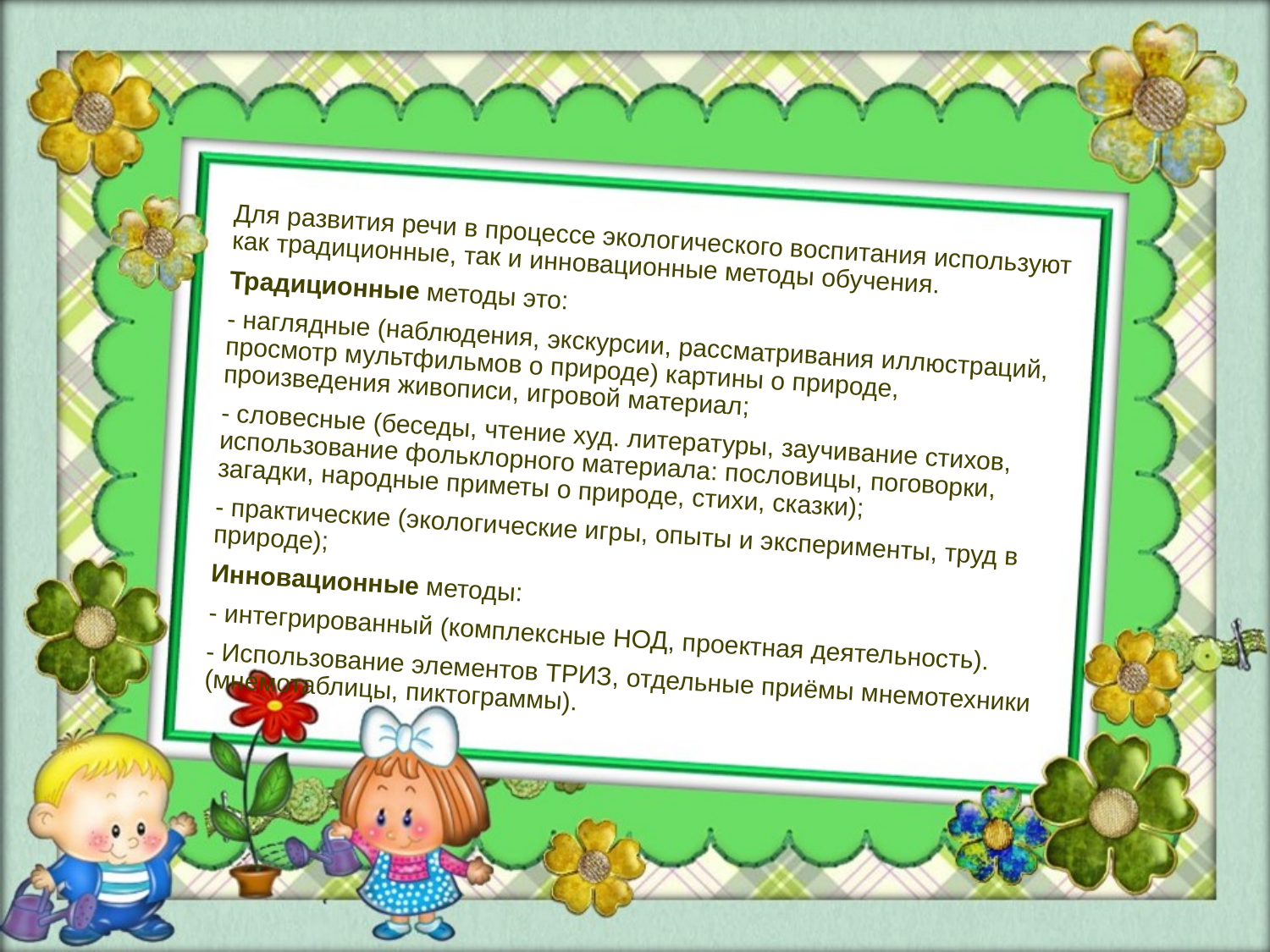

Для развития речи в процессе экологического воспитания используют как традиционные, так и инновационные методы обучения.
Традиционные методы это:
- наглядные (наблюдения, экскурсии, рассматривания иллюстраций, просмотр мультфильмов о природе) картины о природе, произведения живописи, игровой материал;
- словесные (беседы, чтение худ. литературы, заучивание стихов, использование фольклорного материала: пословицы, поговорки, загадки, народные приметы о природе, стихи, сказки);
- практические (экологические игры, опыты и эксперименты, труд в природе);
Инновационные методы:
- интегрированный (комплексные НОД, проектная деятельность).
- Использование элементов ТРИЗ, отдельные приёмы мнемотехники (мнемотаблицы, пиктограммы).